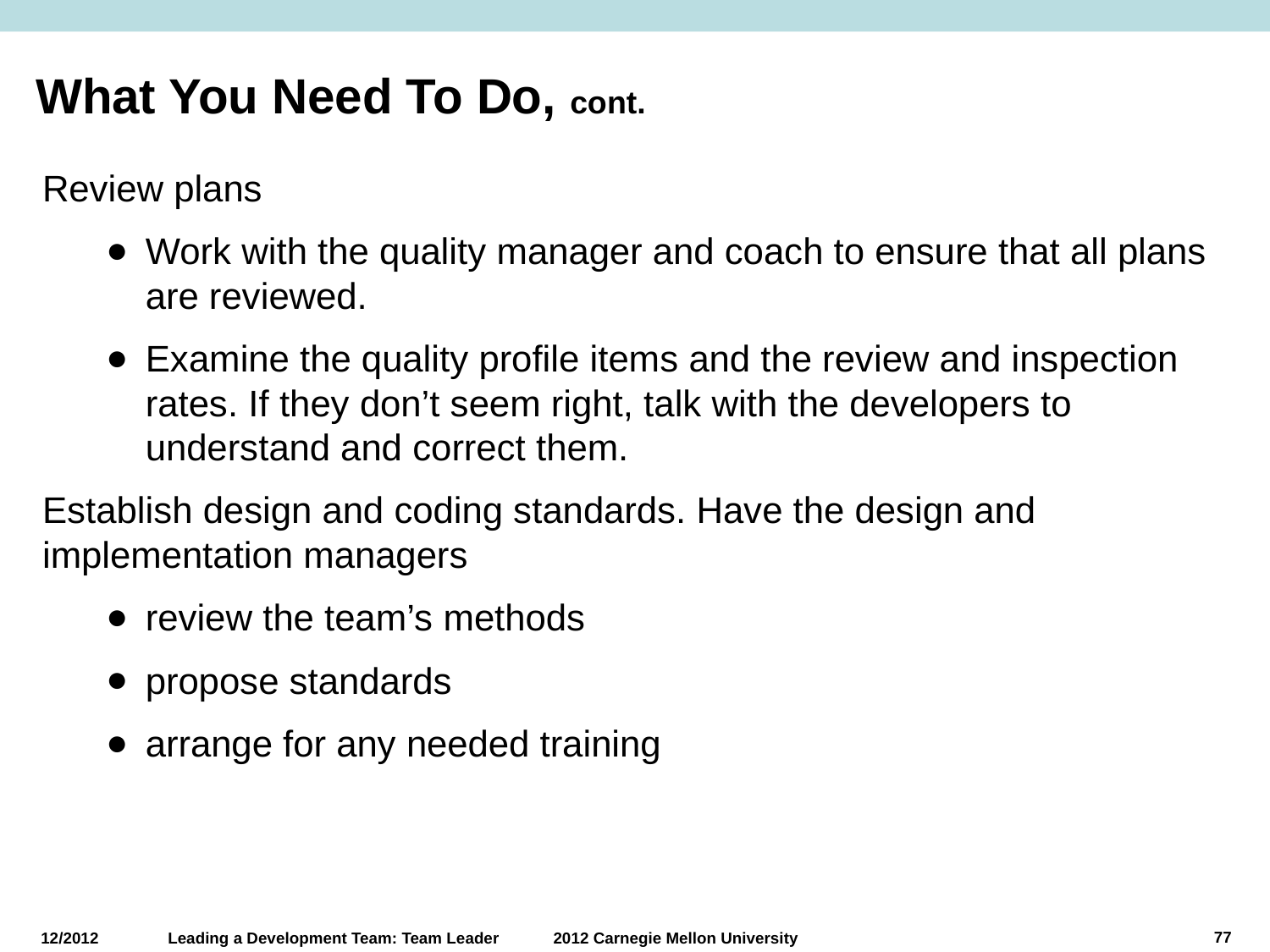

# What You Need To Do, cont.
Review plans
Work with the quality manager and coach to ensure that all plans are reviewed.
Examine the quality profile items and the review and inspection rates. If they don’t seem right, talk with the developers to understand and correct them.
Establish design and coding standards. Have the design and implementation managers
review the team’s methods
propose standards
arrange for any needed training